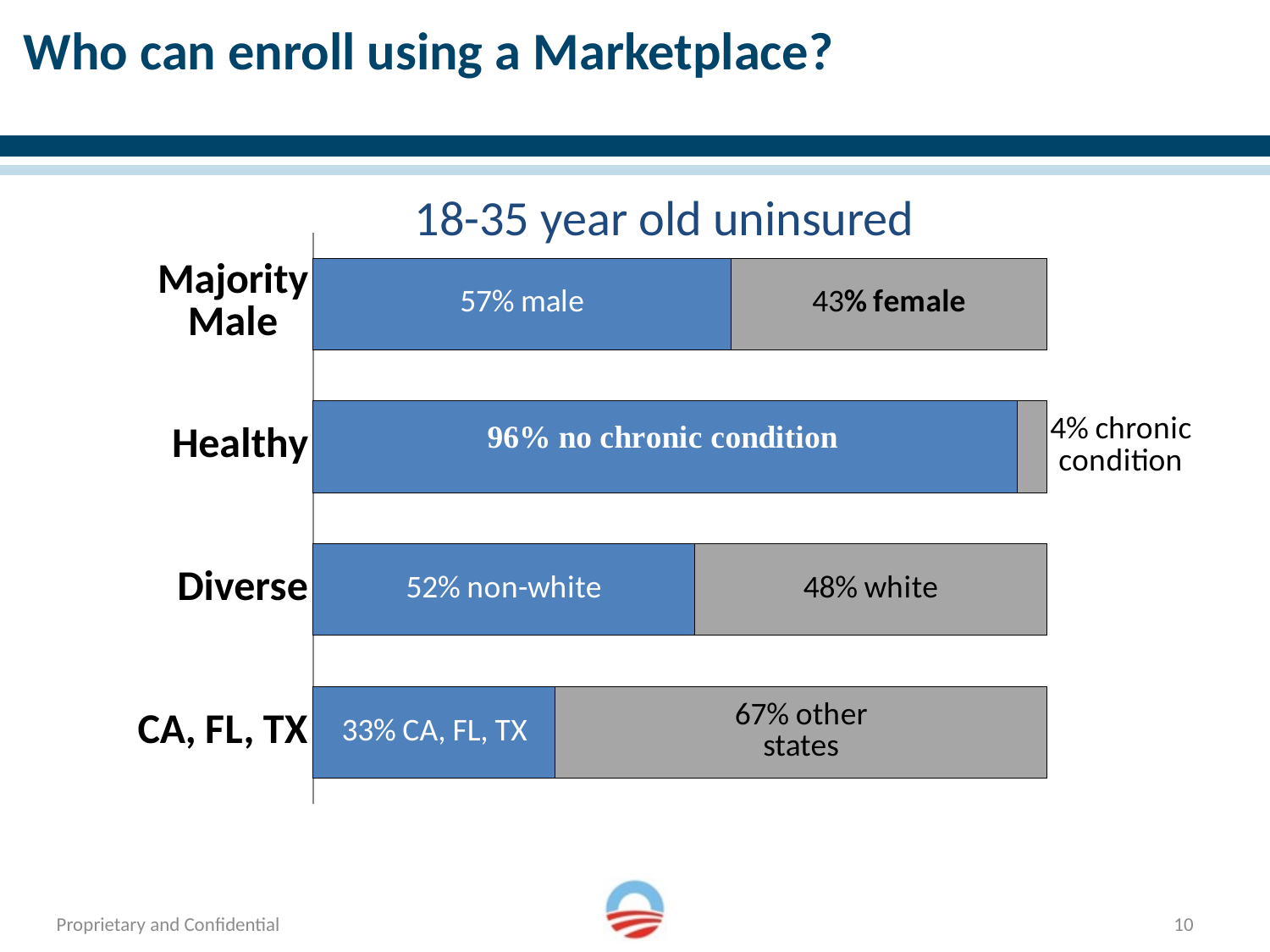

# Who can enroll using a Marketplace?
18-35 year old uninsured

### Chart

| Category | Series 1 | Series 2 |
|---|---|---|
| Majority Male | 57.0 | 43.0 |
| Healthy | 96.0 | 4.0 |
| Diverse | 52.0 | 48.0 |
| CA, FL, TX | 33.0 | 67.0 |
10